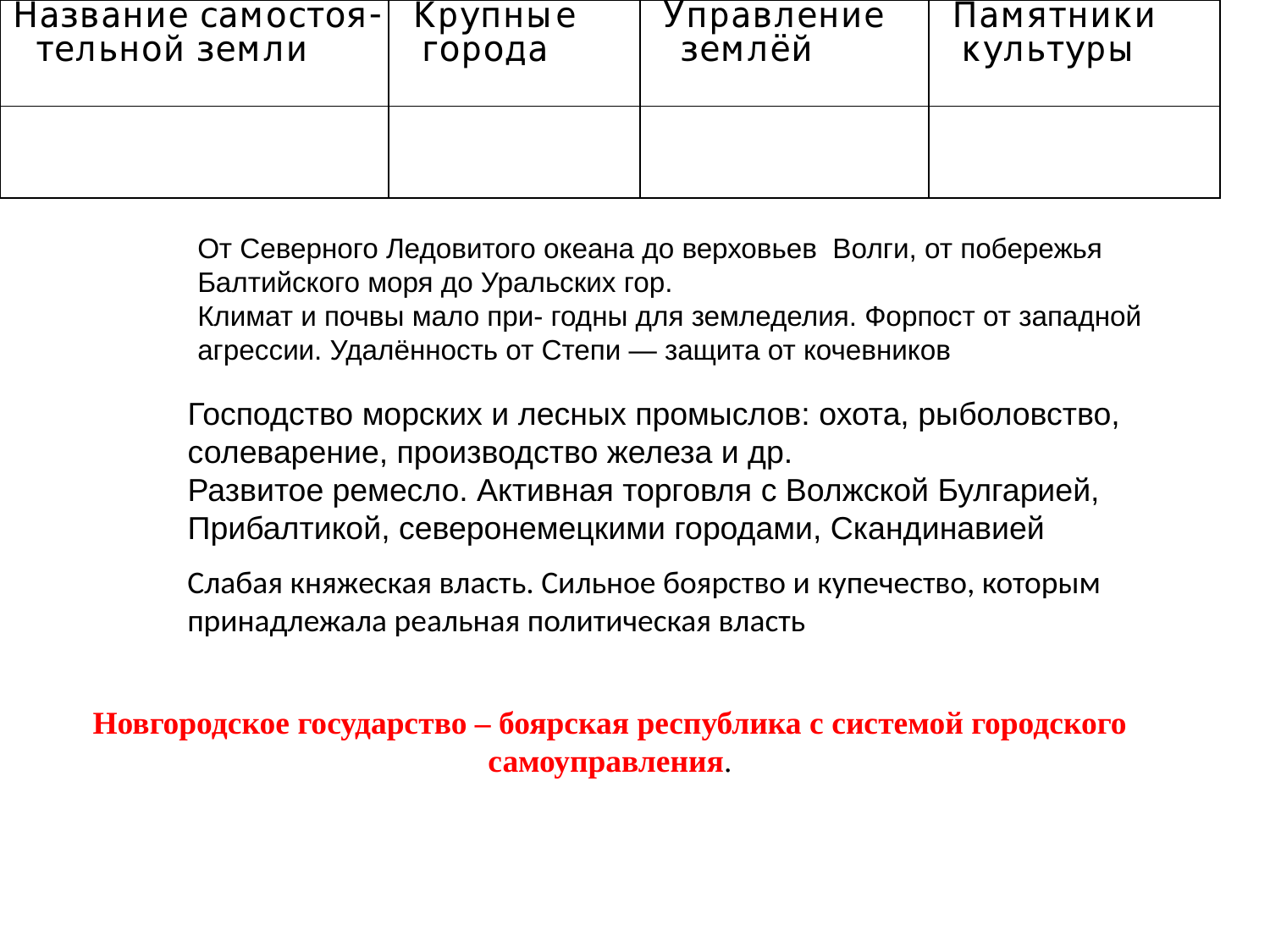

| Название самостоя- тельной земли | Крупные города | Управление землёй | Памятники культуры |
| --- | --- | --- | --- |
|  |  |  |  |
От Северного Ледовитого океана до верховьев  Волги, от побережья Балтийского моря до Уральских гор.
Климат и почвы мало при- годны для земледелия. Форпост от западной агрессии. Удалённость от Степи — защита от кочевников
Господство морских и лесных промыслов: охота, рыболовство, солеварение, производство железа и др.
Развитое ремесло. Активная торговля с Волжской Булгарией, Прибалтикой, северонемецкими городами, Скандинавией
Слабая княжеская власть. Сильное боярство и купечество, которым принадлежала реальная политическая власть
Новгородское государство – боярская республика с системой городского самоуправления.